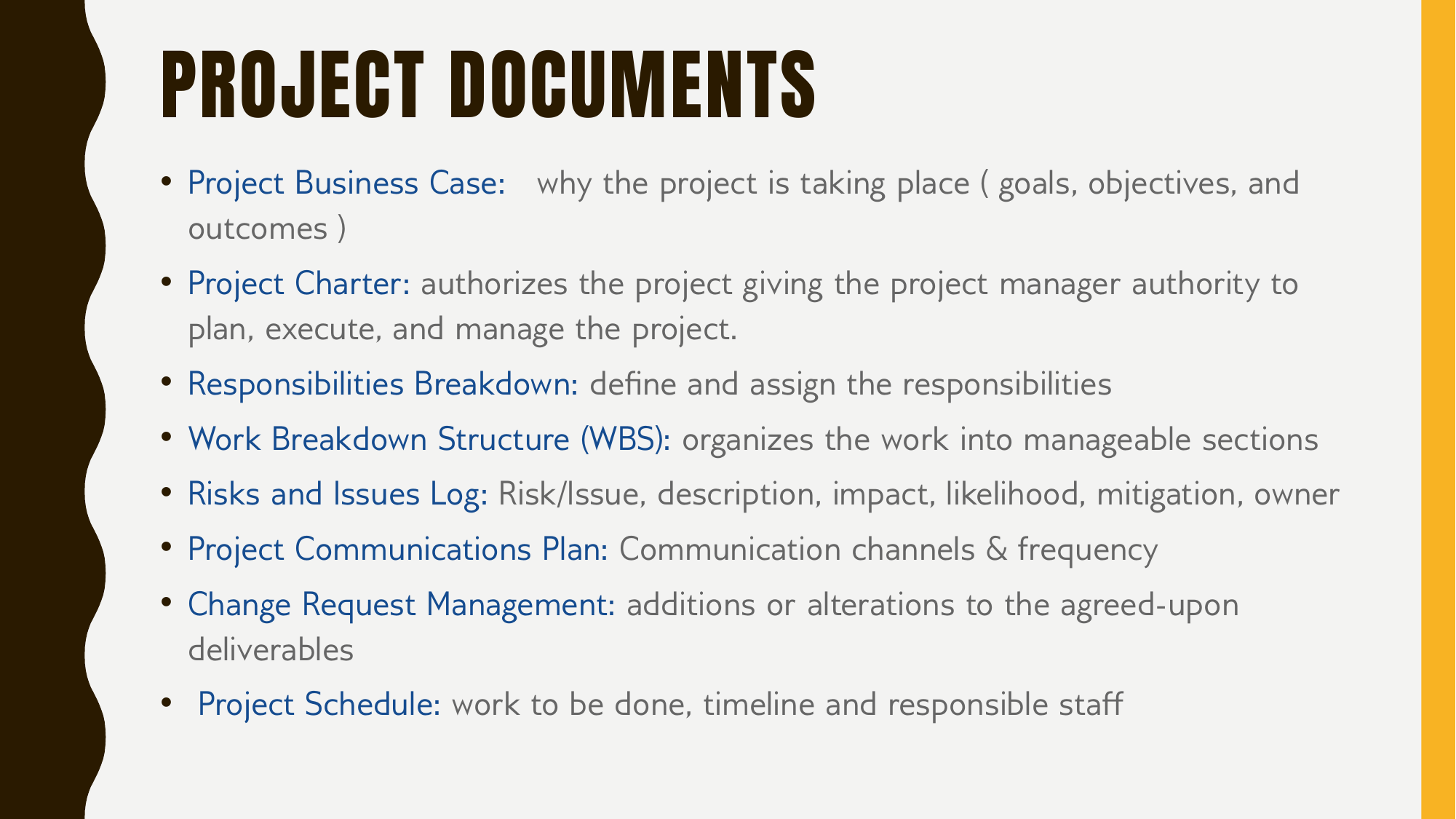

# Project Documents
Project Business Case:   why the project is taking place ( goals, objectives, and outcomes )
Project Charter: authorizes the project giving the project manager authority to plan, execute, and manage the project.
Responsibilities Breakdown: define and assign the responsibilities
Work Breakdown Structure (WBS): organizes the work into manageable sections
Risks and Issues Log: Risk/Issue, description, impact, likelihood, mitigation, owner
Project Communications Plan: Communication channels & frequency
Change Request Management: additions or alterations to the agreed-upon deliverables
 Project Schedule: work to be done, timeline and responsible staff